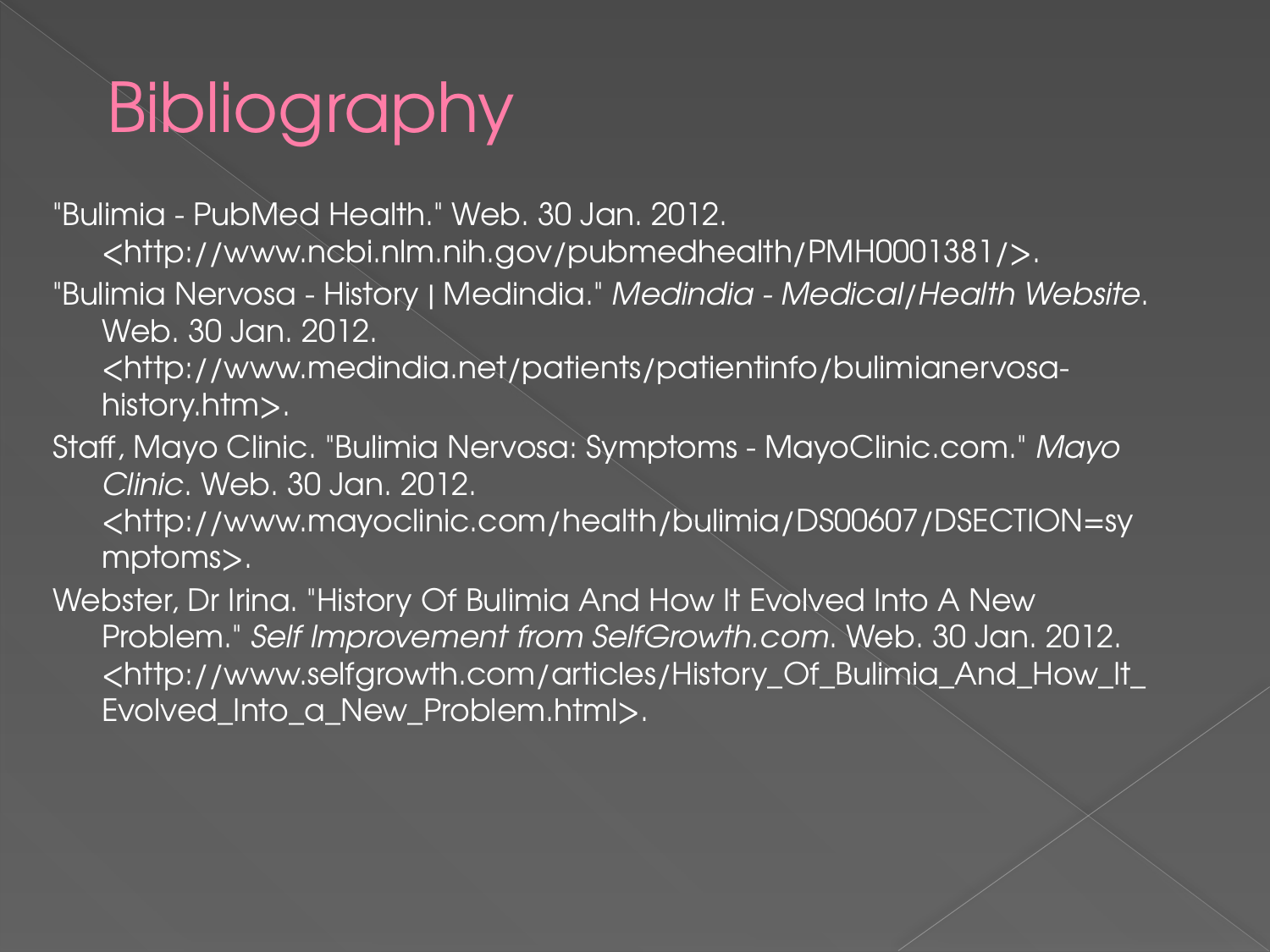

Bibliography

"Bulimia - PubMed Health." Web. 30 Jan. 2012. <http://www.ncbi.nlm.nih.gov/pubmedhealth/PMH0001381/>.
"Bulimia Nervosa - History | Medindia." Medindia - Medical/Health Website. Web. 30 Jan. 2012. <http://www.medindia.net/patients/patientinfo/bulimianervosa-history.htm>.
Staff, Mayo Clinic. "Bulimia Nervosa: Symptoms - MayoClinic.com." Mayo Clinic. Web. 30 Jan. 2012. <http://www.mayoclinic.com/health/bulimia/DS00607/DSECTION=symptoms>.
Webster, Dr Irina. "History Of Bulimia And How It Evolved Into A New Problem." Self Improvement from SelfGrowth.com. Web. 30 Jan. 2012. <http://www.selfgrowth.com/articles/History_Of_Bulimia_And_How_It_Evolved_Into_a_New_Problem.html>.